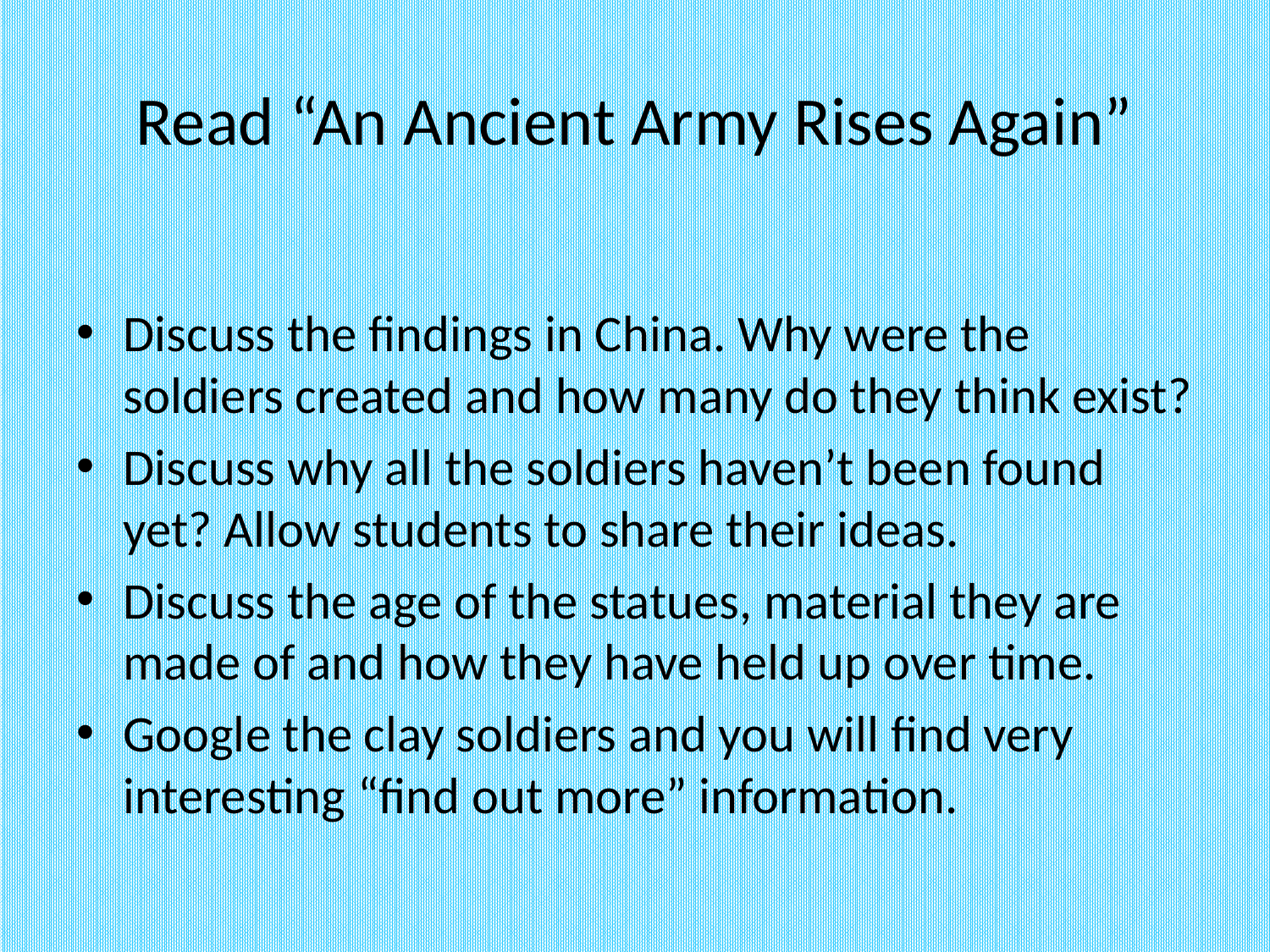

# Read “An Ancient Army Rises Again”

Discuss the findings in China. Why were the soldiers created and how many do they think exist?
Discuss why all the soldiers haven’t been found yet? Allow students to share their ideas.
Discuss the age of the statues, material they are made of and how they have held up over time.
Google the clay soldiers and you will find very interesting “find out more” information.